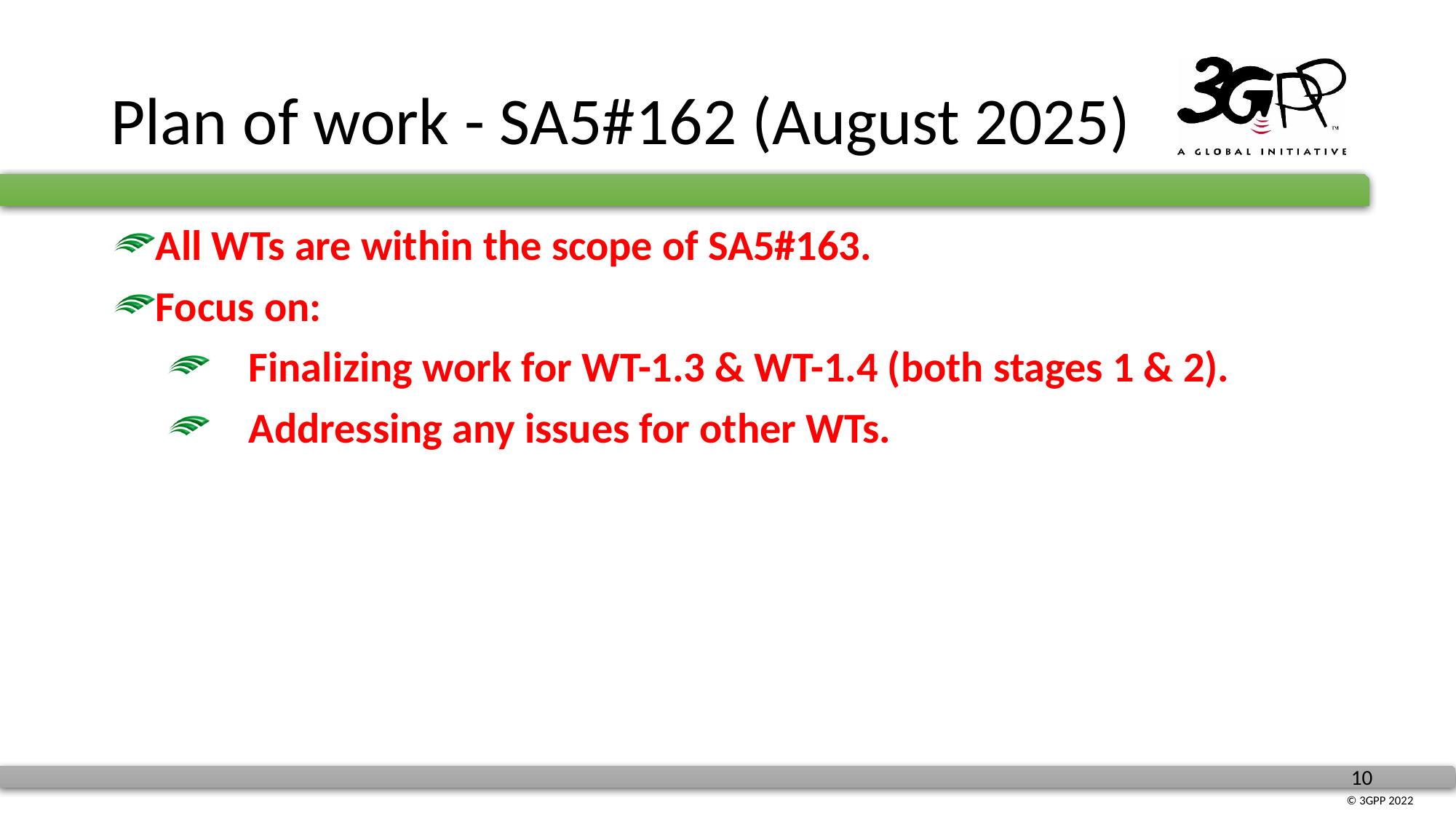

# Plan of work - SA5#162 (August 2025)
All WTs are within the scope of SA5#163.
Focus on:
    Finalizing work for WT-1.3 & WT-1.4 (both stages 1 & 2).
    Addressing any issues for other WTs.